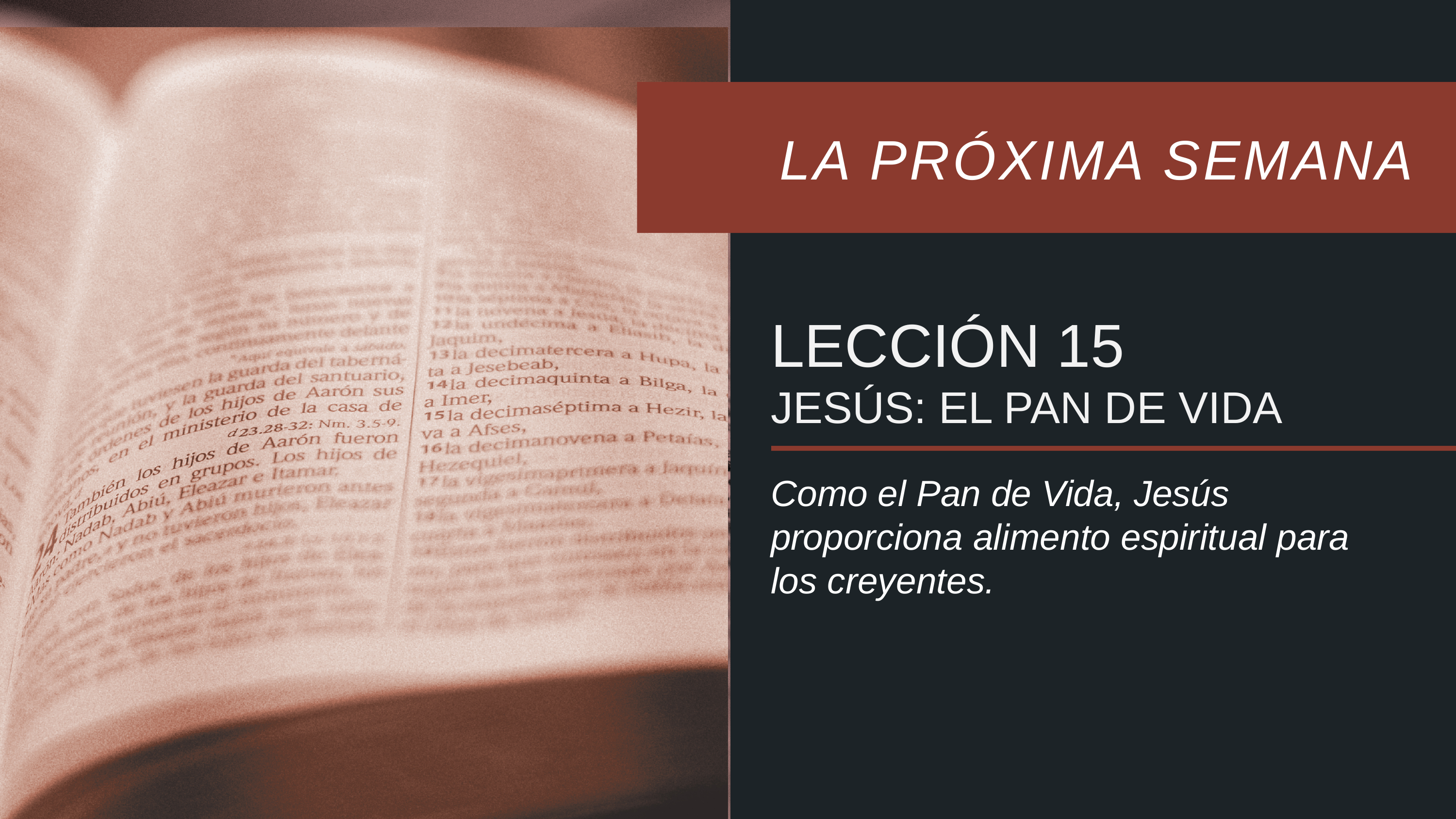

LECCIÓN 15
JESÚS: EL PAN DE VIDA
Como el Pan de Vida, Jesús proporciona alimento espiritual para los creyentes.